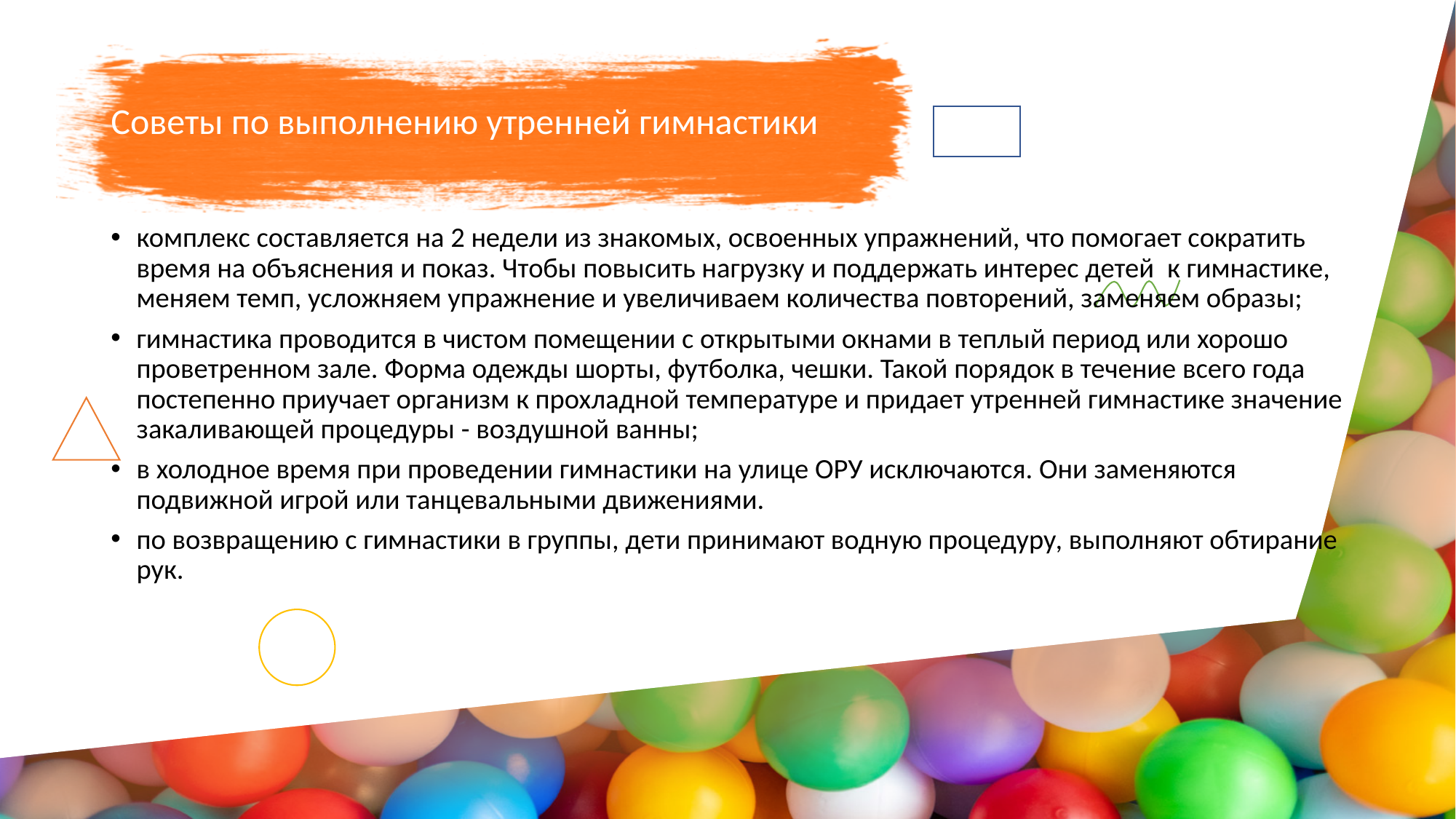

# Советы по выполнению утренней гимнастики
комплекс составляется на 2 недели из знакомых, освоенных упражнений, что помогает сократить время на объяснения и показ. Чтобы повысить нагрузку и поддержать интерес детей  к гимнастике, меняем темп, усложняем упражнение и увеличиваем количества повторений, заменяем образы;
гимнастика проводится в чистом помещении с открытыми окнами в теплый период или хорошо проветренном зале. Форма одежды шорты, футболка, чешки. Такой порядок в течение всего года постепенно приучает организм к прохладной температуре и придает утренней гимнастике значение закаливающей процедуры - воздушной ванны;
в холодное время при проведении гимнастики на улице ОРУ исключаются. Они заменяются подвижной игрой или танцевальными движениями.
по возвращению с гимнастики в группы, дети принимают водную процедуру, выполняют обтирание рук.